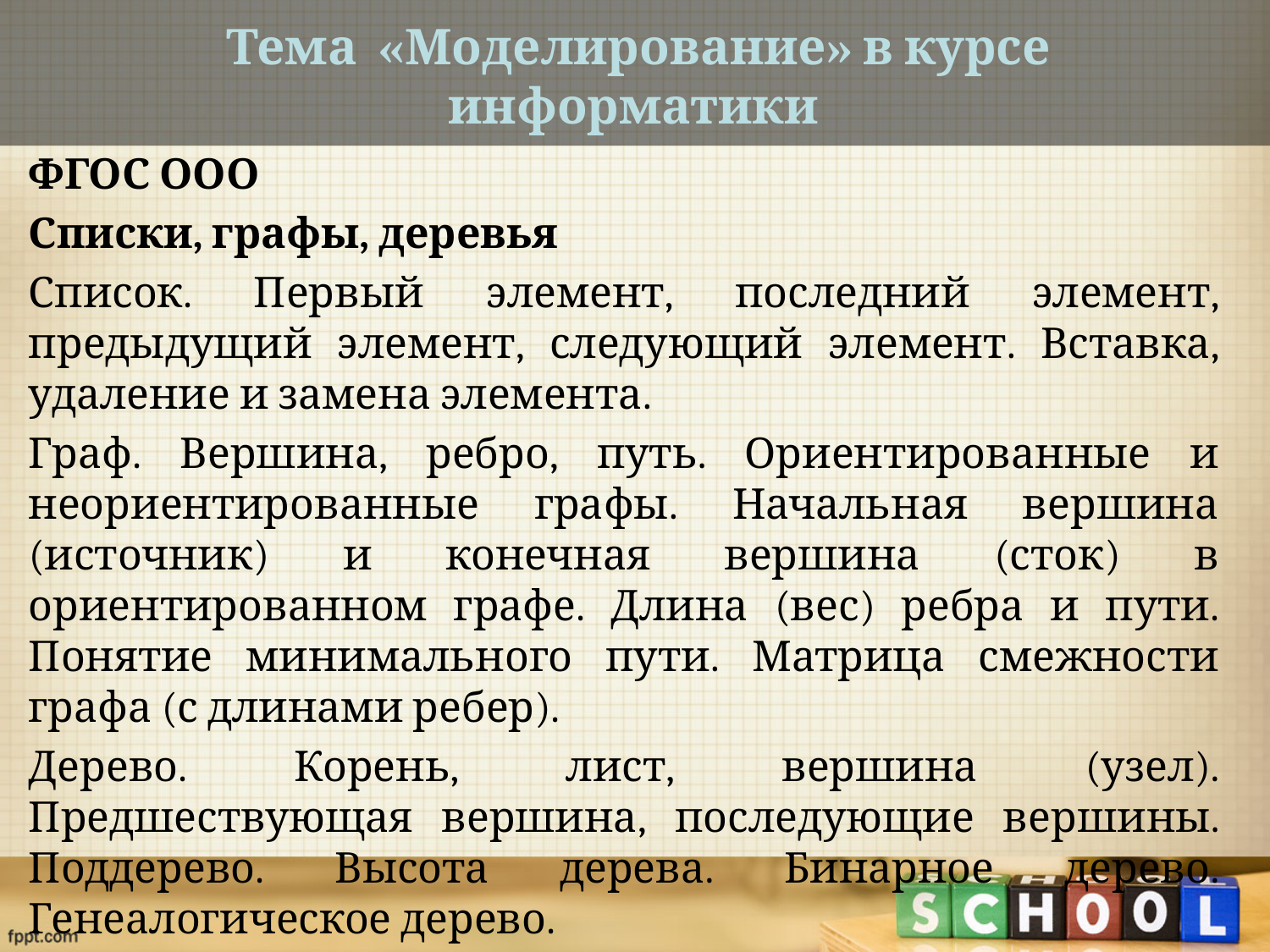

# Тема  «Моделирование» в курсе информатики
ФГОС ООО
Списки, графы, деревья
Список. Первый элемент, последний элемент, предыдущий элемент, следующий элемент. Вставка, удаление и замена элемента.
Граф. Вершина, ребро, путь. Ориентированные и неориентированные графы. Начальная вершина (источник) и конечная вершина (сток) в ориентированном графе. Длина (вес) ребра и пути. Понятие минимального пути. Матрица смежности графа (с длинами ребер).
Дерево. Корень, лист, вершина (узел). Предшествующая вершина, последующие вершины. Поддерево. Высота дерева. Бинарное дерево. Генеалогическое дерево.
.